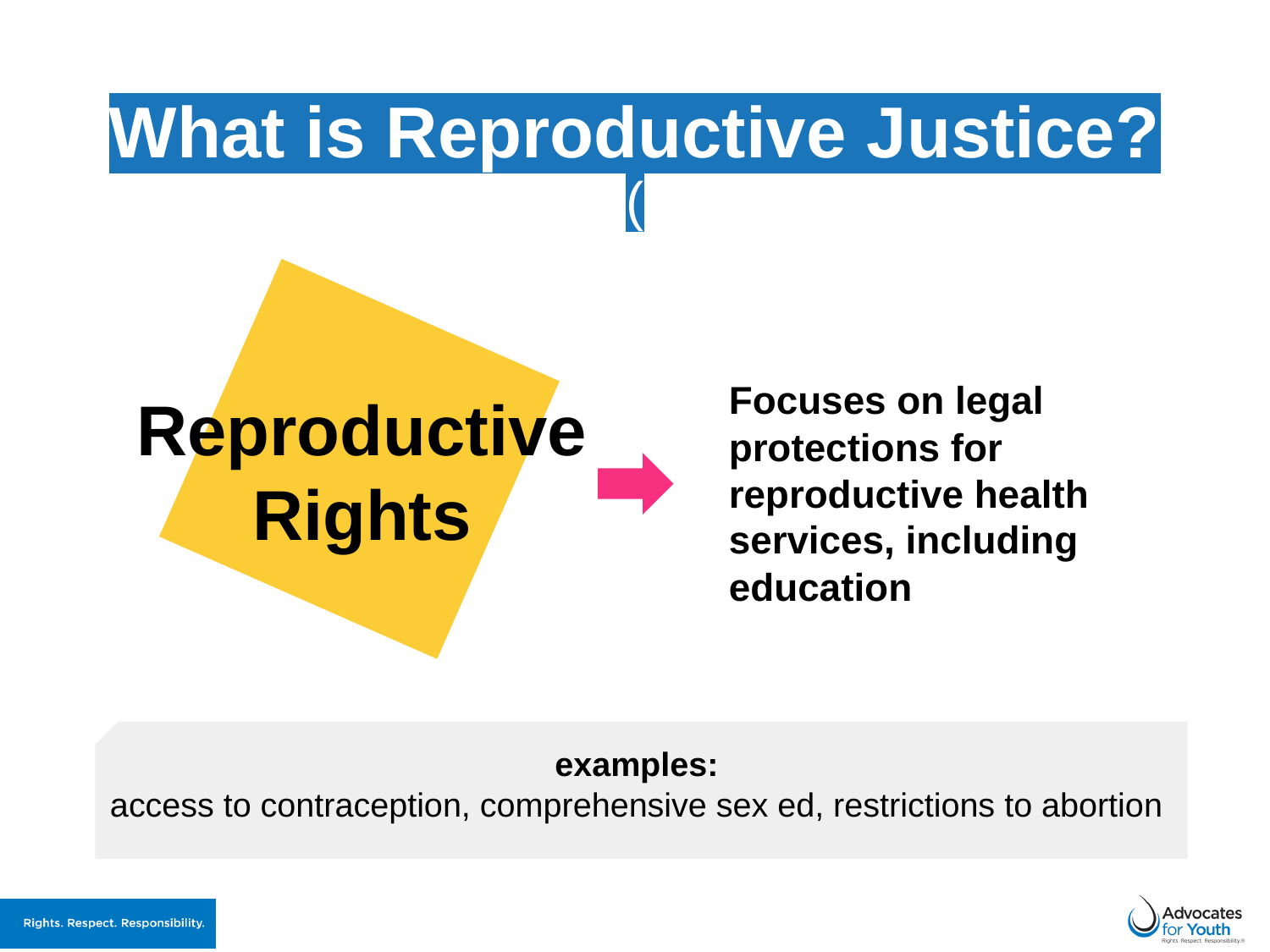

# What is Reproductive Justice? (

Focuses on legal protections for
reproductive health services, including education

Reproductive Rights

examples:
access to contraception, comprehensive sex ed, restrictions to abortion